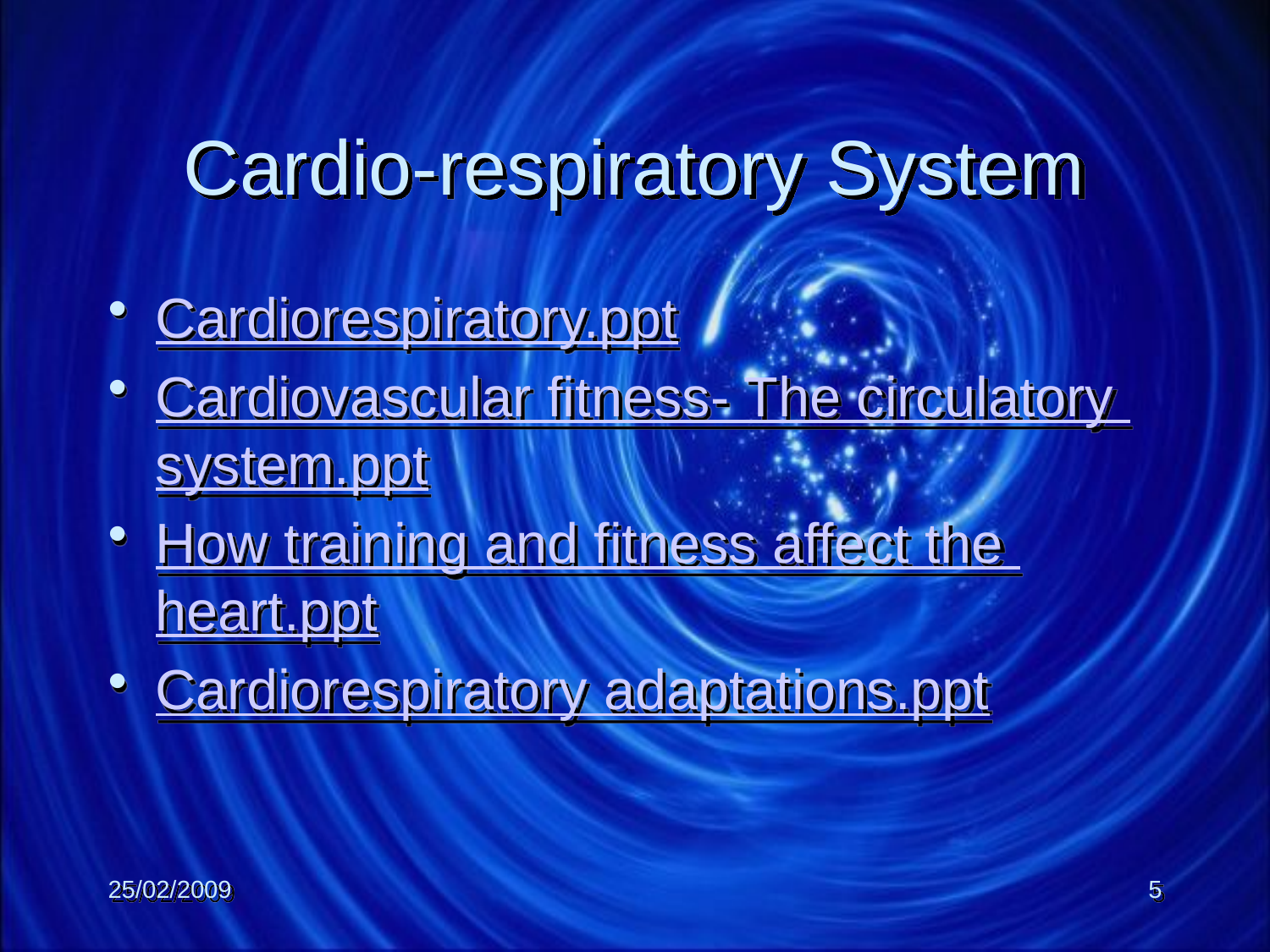

# Cardio-respiratory System
Cardiorespiratory.ppt
Cardiovascular fitness- The circulatory system.ppt
How training and fitness affect the heart.ppt
Cardiorespiratory adaptations.ppt
25/02/2009
5